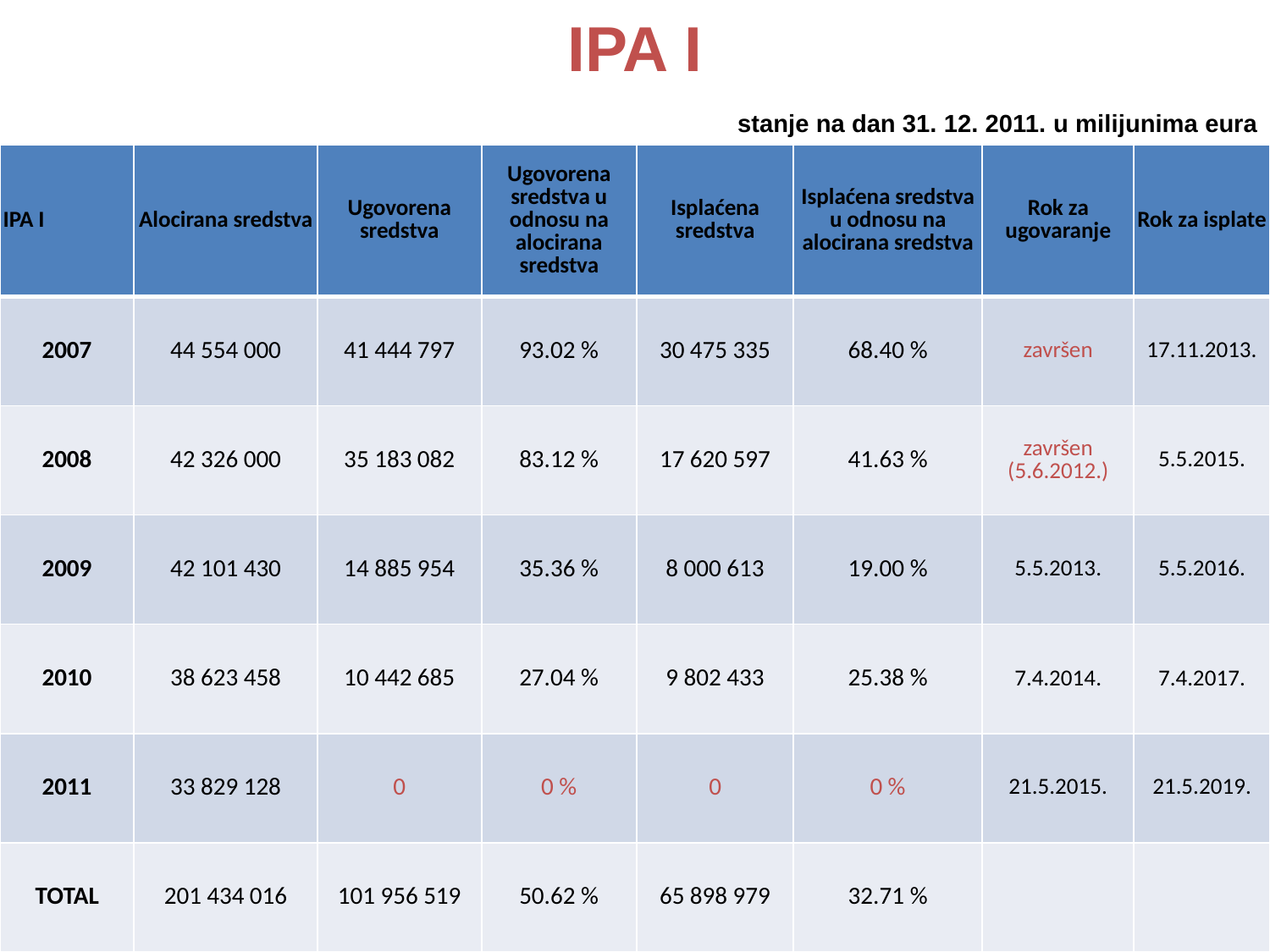

IPA I
stanje na dan 31. 12. 2011. u milijunima eura
| IPA I | Alocirana sredstva | Ugovorena sredstva | Ugovorena sredstva u odnosu na alocirana sredstva | Isplaćena sredstva | Isplaćena sredstva u odnosu na alocirana sredstva | Rok za ugovaranje | Rok za isplate |
| --- | --- | --- | --- | --- | --- | --- | --- |
| 2007 | 44 554 000 | 41 444 797 | 93.02 % | 30 475 335 | 68.40 % | završen | 17.11.2013. |
| 2008 | 42 326 000 | 35 183 082 | 83.12 % | 17 620 597 | 41.63 % | završen (5.6.2012.) | 5.5.2015. |
| 2009 | 42 101 430 | 14 885 954 | 35.36 % | 8 000 613 | 19.00 % | 5.5.2013. | 5.5.2016. |
| 2010 | 38 623 458 | 10 442 685 | 27.04 % | 9 802 433 | 25.38 % | 7.4.2014. | 7.4.2017. |
| 2011 | 33 829 128 | 0 | 0 % | 0 | 0 % | 21.5.2015. | 21.5.2019. |
| TOTAL | 201 434 016 | 101 956 519 | 50.62 % | 65 898 979 | 32.71 % |  |  |